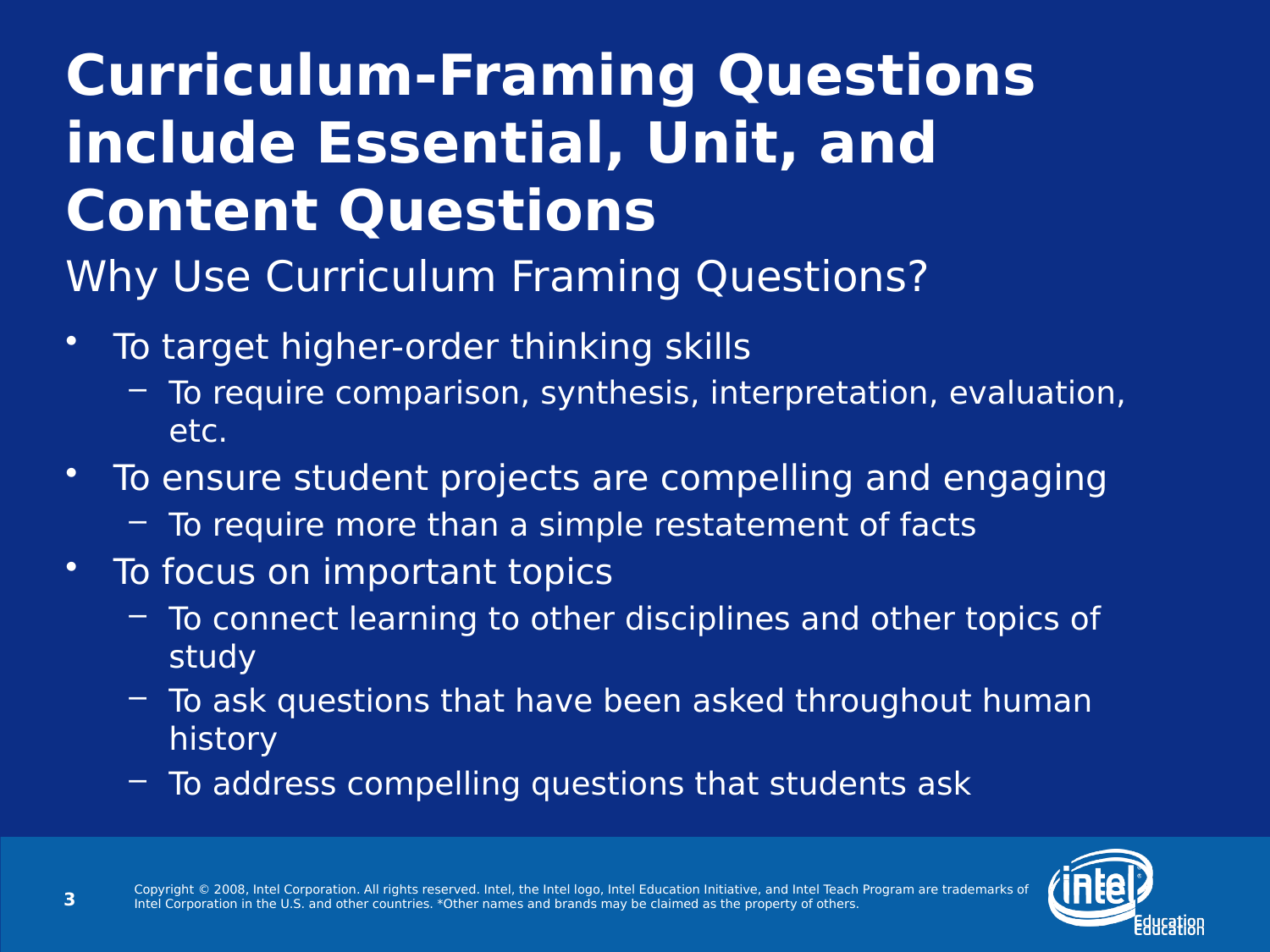

# Curriculum-Framing Questions include Essential, Unit, and Content Questions
Why Use Curriculum Framing Questions?
To target higher-order thinking skills
To require comparison, synthesis, interpretation, evaluation, etc.
To ensure student projects are compelling and engaging
To require more than a simple restatement of facts
To focus on important topics
To connect learning to other disciplines and other topics of study
To ask questions that have been asked throughout human history
To address compelling questions that students ask

3